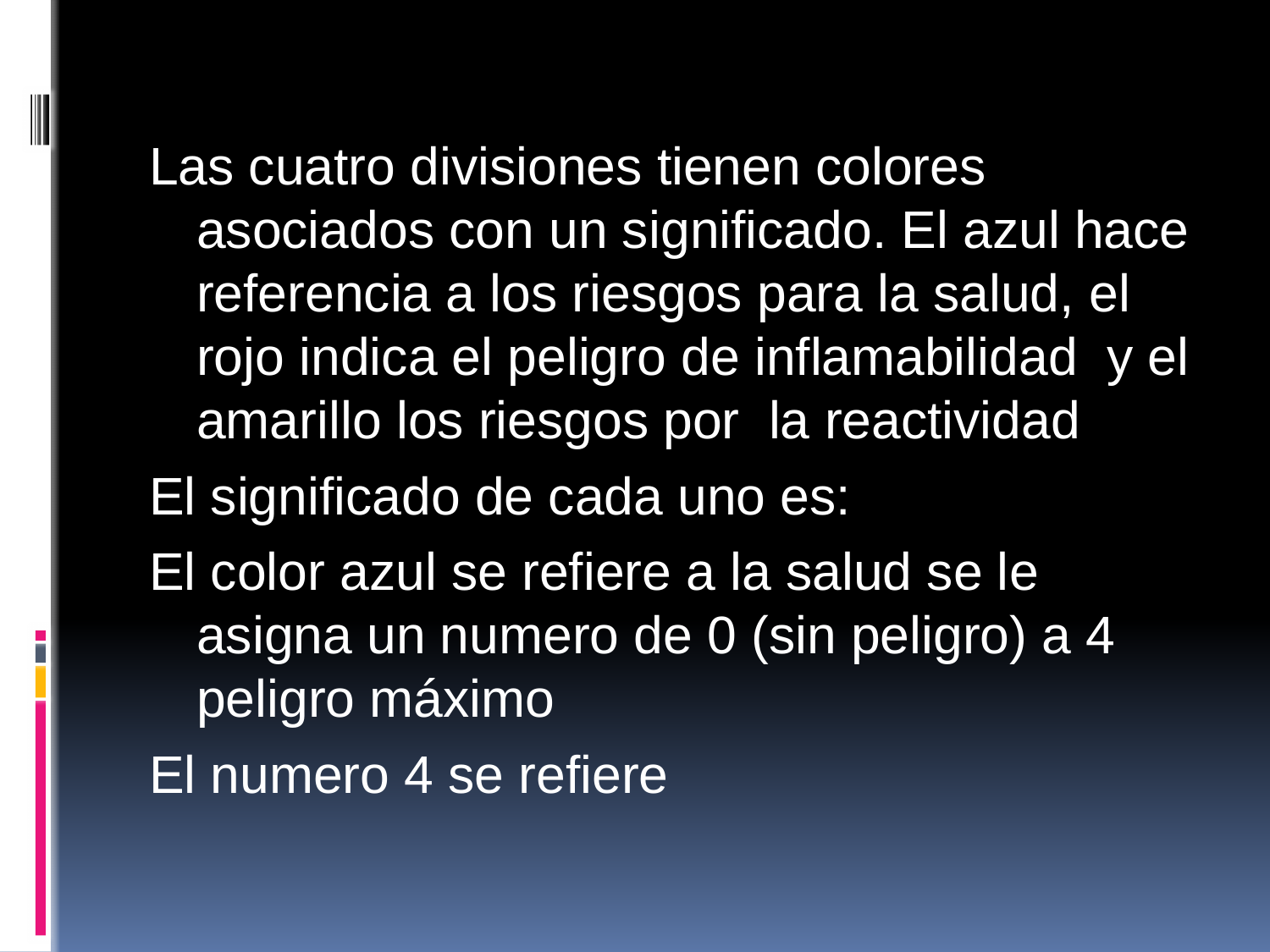

Las cuatro divisiones tienen colores asociados con un significado. El azul hace referencia a los riesgos para la salud, el rojo indica el peligro de inflamabilidad  y el amarillo los riesgos por  la reactividad
El significado de cada uno es:
El color azul se refiere a la salud se le asigna un numero de 0 (sin peligro) a 4 peligro máximo
El numero 4 se refiere